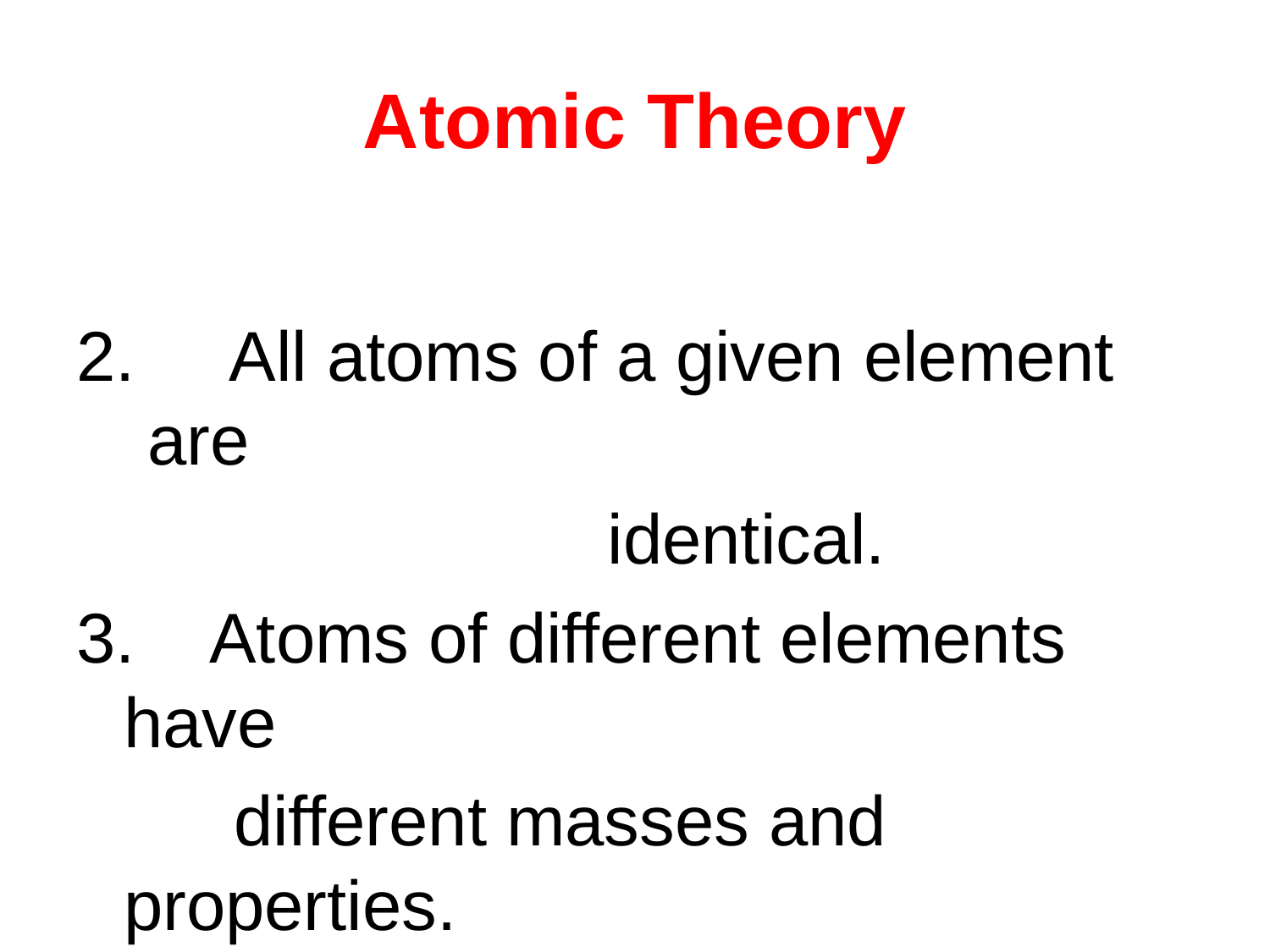

# Atomic Theory

2.     All atoms of a given element are
                           identical.
3.    Atoms of different elements have
        different masses and properties.